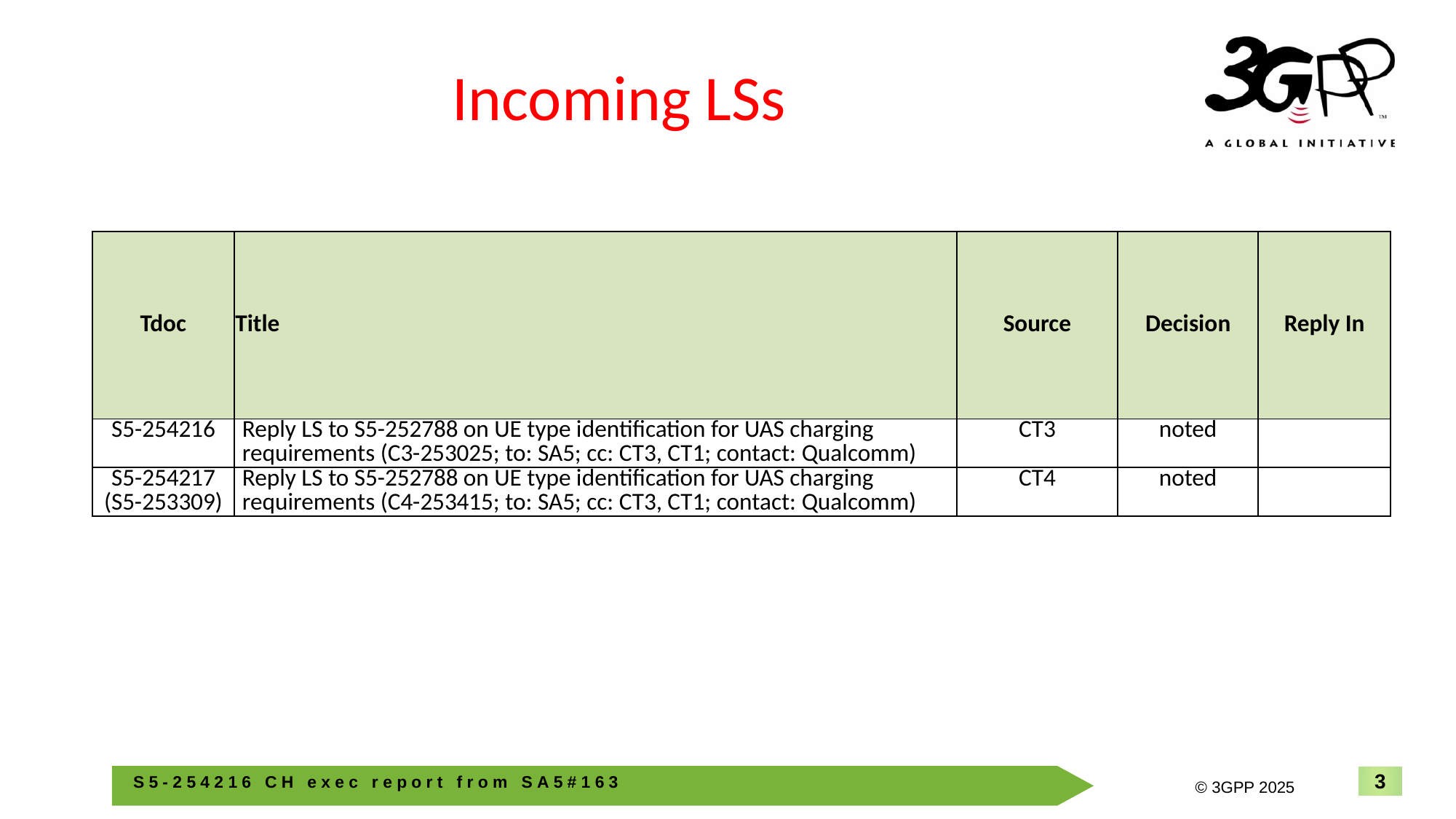

# Incoming LSs
| Tdoc | Title | Source | Decision | Reply In |
| --- | --- | --- | --- | --- |
| S5-254216 | Reply LS to S5-252788 on UE type identification for UAS charging requirements (C3-253025; to: SA5; cc: CT3, CT1; contact: Qualcomm) | CT3 | noted |  |
| S5-254217 (S5-253309) | Reply LS to S5-252788 on UE type identification for UAS charging requirements (C4-253415; to: SA5; cc: CT3, CT1; contact: Qualcomm) | CT4 | noted |  |